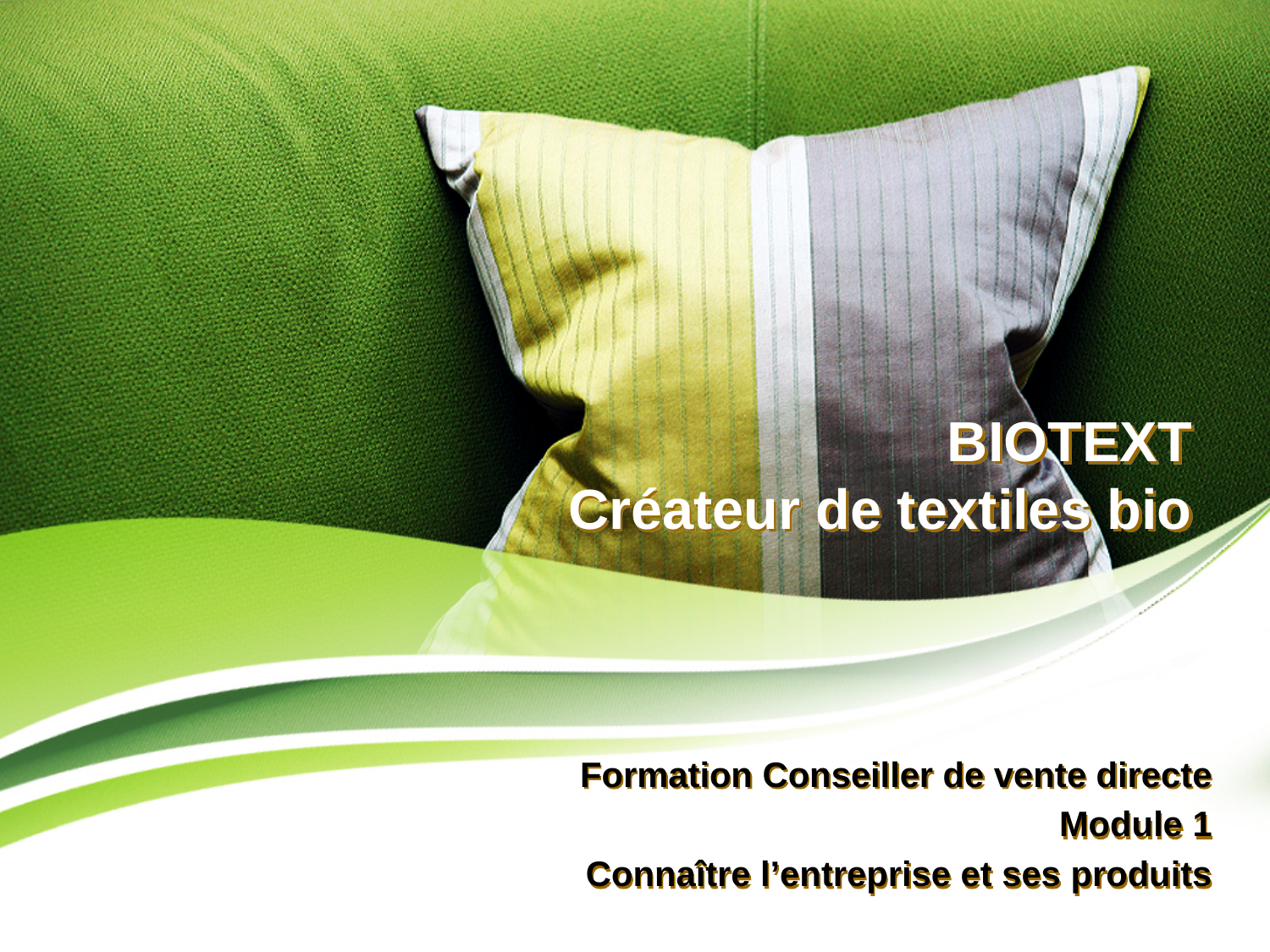

# BIOTEXT Créateur de textiles bio
Formation Conseiller de vente directe
Module 1
Connaître l’entreprise et ses produits